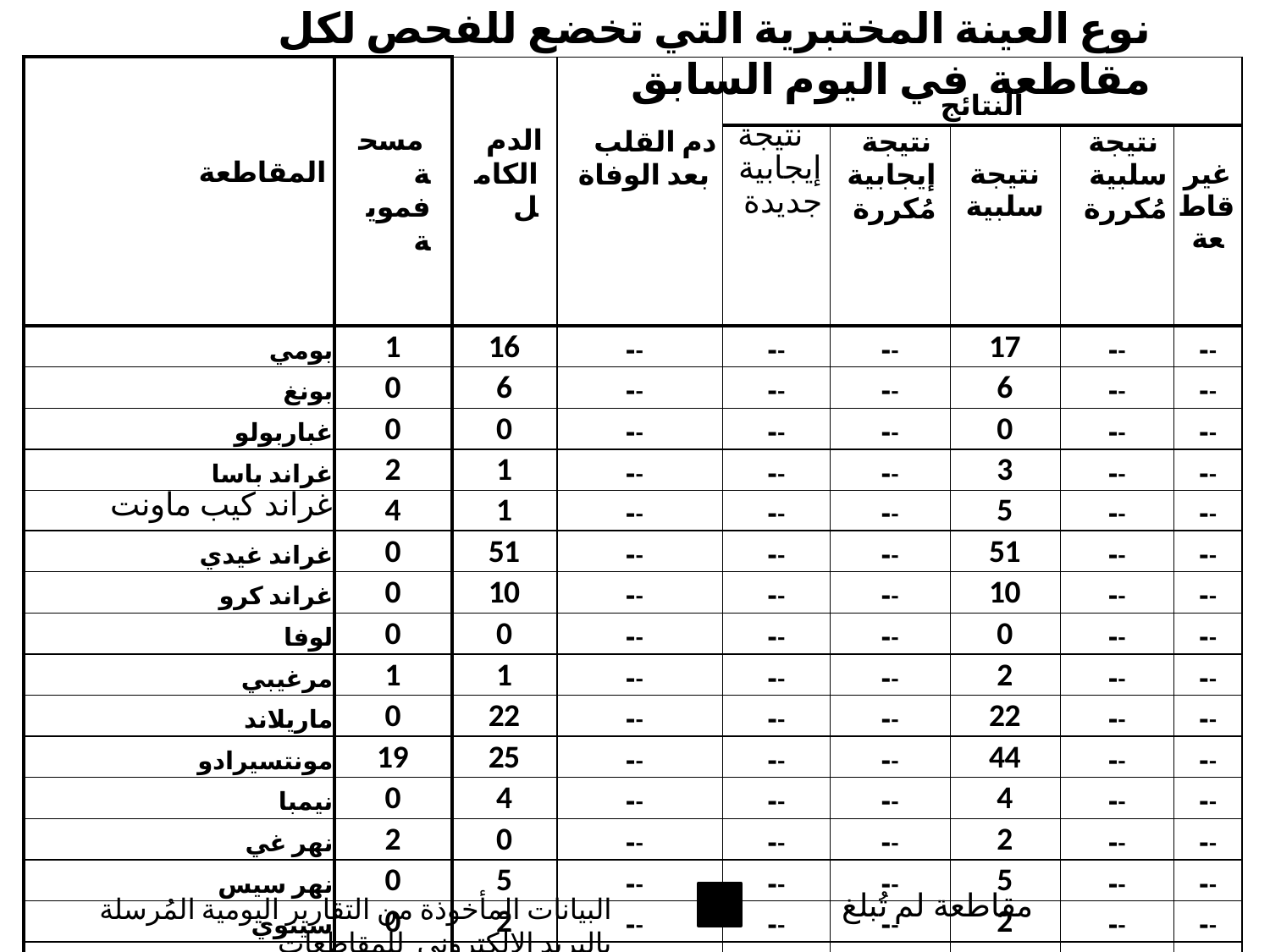

# نوع العينة المختبرية التي تخضع للفحص لكل مقاطعة  في اليوم السابق
| المقاطعة | مسحة فموية | الدم الكامل | دم القلب بعد الوفاة | النتائج |  |  |  |  |
| --- | --- | --- | --- | --- | --- | --- | --- | --- |
|  |  |  |  | نتيجة إيجابية جديدة | نتيجة إيجابية مُكررة | نتيجة سلبية | نتيجة سلبية مُكررة | غير قاطعة |
| بومي | 1 | 16 | -­‐ | -­‐ | -­‐ | 17 | -­‐ | -­‐ |
| بونغ | 0 | 6 | -­‐ | -­‐ | -­‐ | 6 | -­‐ | -­‐ |
| غباربولو | 0 | 0 | -­‐ | -­‐ | -­‐ | 0 | -­‐ | -­‐ |
| غراند باسا | 2 | 1 | -­‐ | -­‐ | -­‐ | 3 | -­‐ | -­‐ |
| غراند كيب ماونت | 4 | 1 | -­‐ | -­‐ | -­‐ | 5 | -­‐ | -­‐ |
| غراند غيدي | 0 | 51 | -­‐ | -­‐ | -­‐ | 51 | -­‐ | -­‐ |
| غراند كرو | 0 | 10 | -­‐ | -­‐ | -­‐ | 10 | -­‐ | -­‐ |
| لوفا | 0 | 0 | -­‐ | -­‐ | -­‐ | 0 | -­‐ | -­‐ |
| مرغيبي | 1 | 1 | -­‐ | -­‐ | -­‐ | 2 | -­‐ | -­‐ |
| ماريلاند | 0 | 22 | -­‐ | -­‐ | -­‐ | 22 | -­‐ | -­‐ |
| مونتسيرادو | 19 | 25 | -­‐ | -­‐ | -­‐ | 44 | -­‐ | -­‐ |
| نيمبا | 0 | 4 | -­‐ | -­‐ | -­‐ | 4 | -­‐ | -­‐ |
| نهر غي | 2 | 0 | -­‐ | -­‐ | -­‐ | 2 | -­‐ | -­‐ |
| نهر سيس | 0 | 5 | -­‐ | -­‐ | -­‐ | 5 | -­‐ | -­‐ |
| سينوي | 0 | 2 | -­‐ | -­‐ | -­‐ | 2 | -­‐ | -­‐ |
| على المستوى الوطني | 29 | 144 | -­‐ | -­‐ | -­‐ | 173 | -­‐ | -­‐ |

مقاطعة لم تُبلغ
البيانات المأخوذة من التقارير اليومية المُرسلة بالبريد الإلكتروني  للمقاطعات